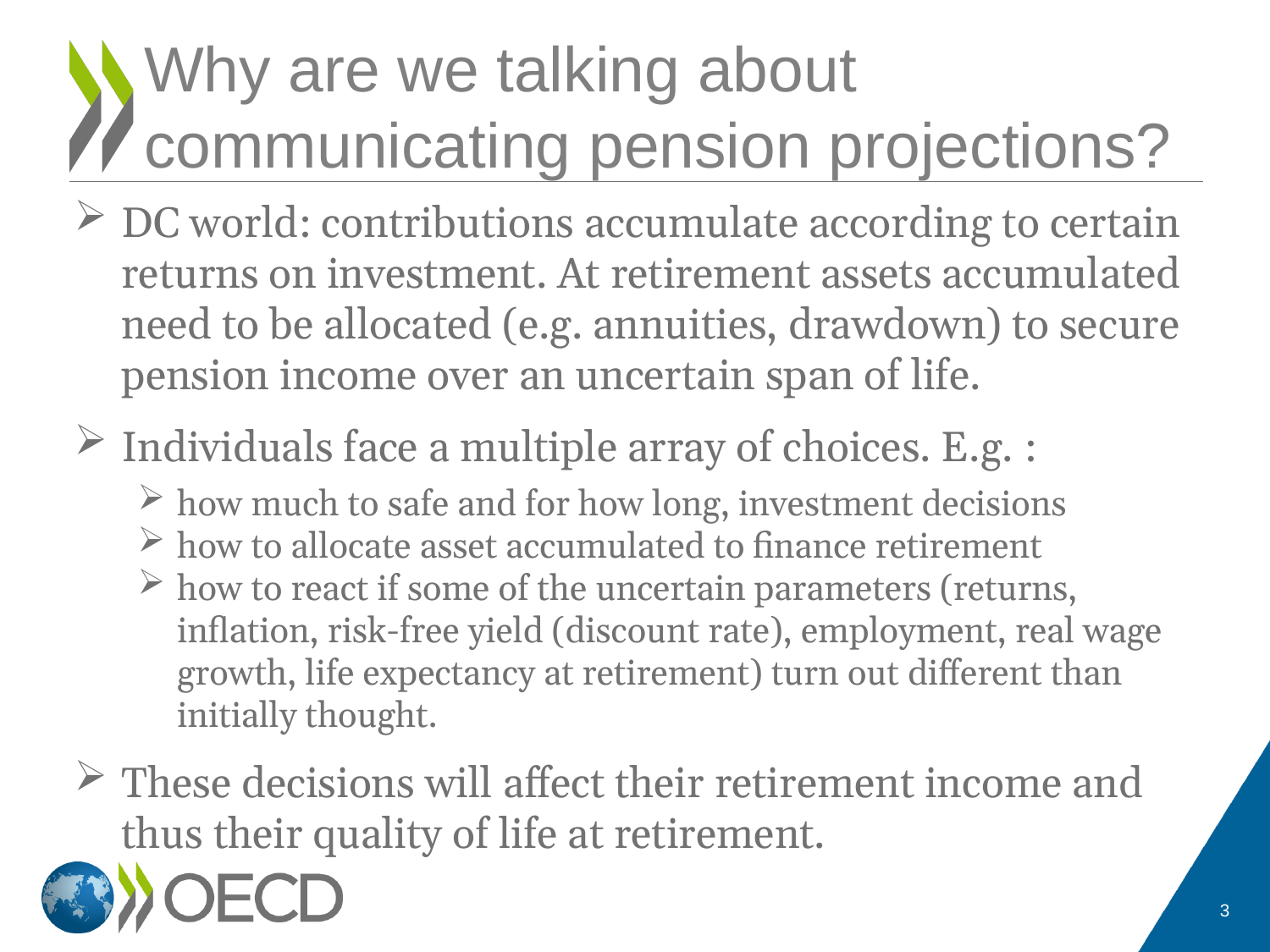

# Why are we talking about communicating pension projections?
DC world: contributions accumulate according to certain returns on investment. At retirement assets accumulated need to be allocated (e.g. annuities, drawdown) to secure pension income over an uncertain span of life.
Individuals face a multiple array of choices. E.g. :
how much to safe and for how long, investment decisions
how to allocate asset accumulated to finance retirement
how to react if some of the uncertain parameters (returns, inflation, risk-free yield (discount rate), employment, real wage growth, life expectancy at retirement) turn out different than initially thought.
These decisions will affect their retirement income and thus their quality of life at retirement.
3